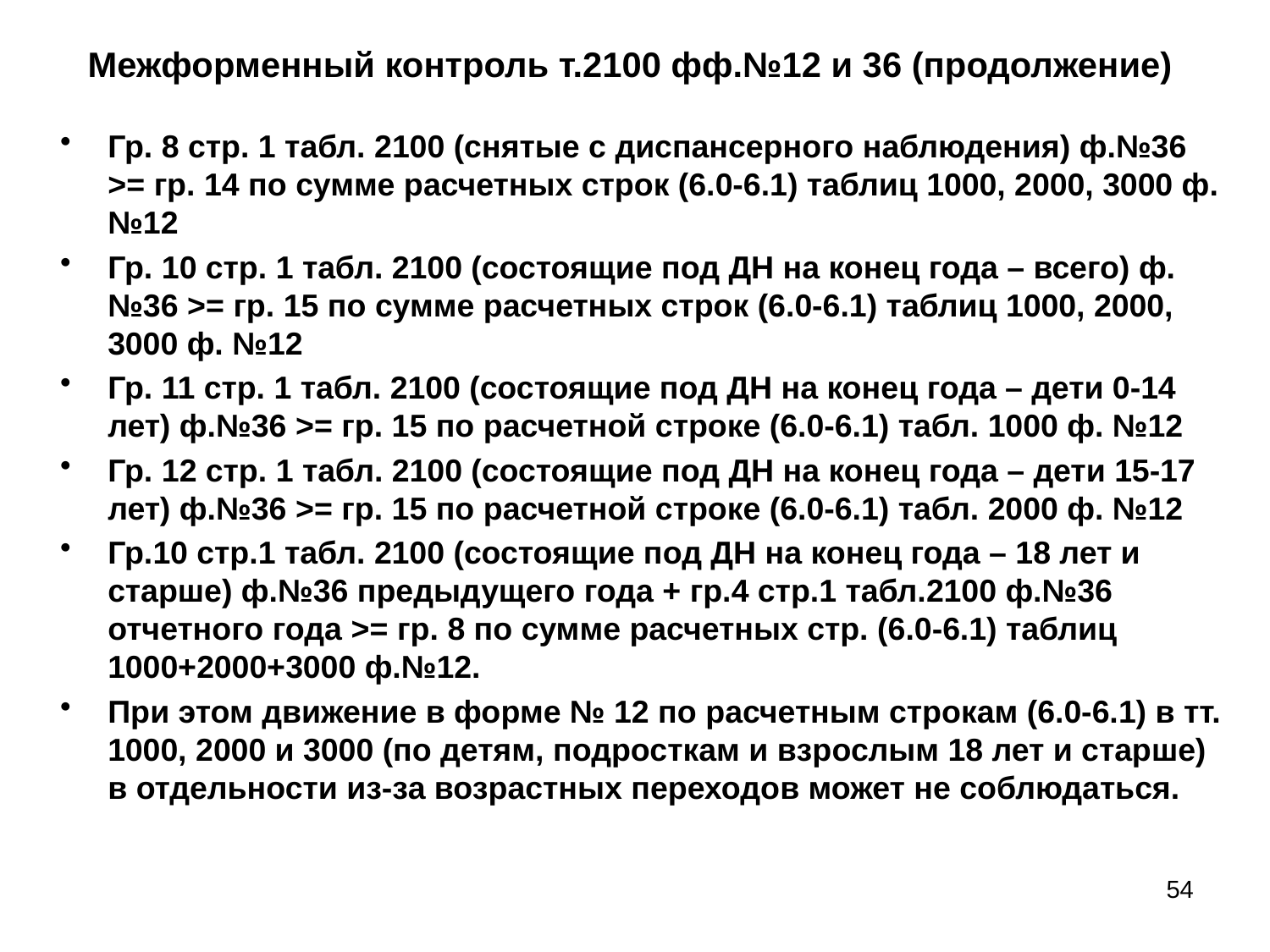

# Межформенный контроль т.2100 фф.№12 и 36 (продолжение)
Гр. 8 стр. 1 табл. 2100 (снятые с диспансерного наблюдения) ф.№36 >= гр. 14 по сумме расчетных строк (6.0-6.1) таблиц 1000, 2000, 3000 ф. №12
Гр. 10 стр. 1 табл. 2100 (состоящие под ДН на конец года – всего) ф.№36 >= гр. 15 по сумме расчетных строк (6.0-6.1) таблиц 1000, 2000, 3000 ф. №12
Гр. 11 стр. 1 табл. 2100 (состоящие под ДН на конец года – дети 0-14 лет) ф.№36 >= гр. 15 по расчетной строке (6.0-6.1) табл. 1000 ф. №12
Гр. 12 стр. 1 табл. 2100 (состоящие под ДН на конец года – дети 15-17 лет) ф.№36 >= гр. 15 по расчетной строке (6.0-6.1) табл. 2000 ф. №12
Гр.10 стр.1 табл. 2100 (состоящие под ДН на конец года – 18 лет и старше) ф.№36 предыдущего года + гр.4 стр.1 табл.2100 ф.№36 отчетного года >= гр. 8 по сумме расчетных стр. (6.0-6.1) таблиц 1000+2000+3000 ф.№12.
При этом движение в форме № 12 по расчетным строкам (6.0-6.1) в тт. 1000, 2000 и 3000 (по детям, подросткам и взрослым 18 лет и старше) в отдельности из-за возрастных переходов может не соблюдаться.
54